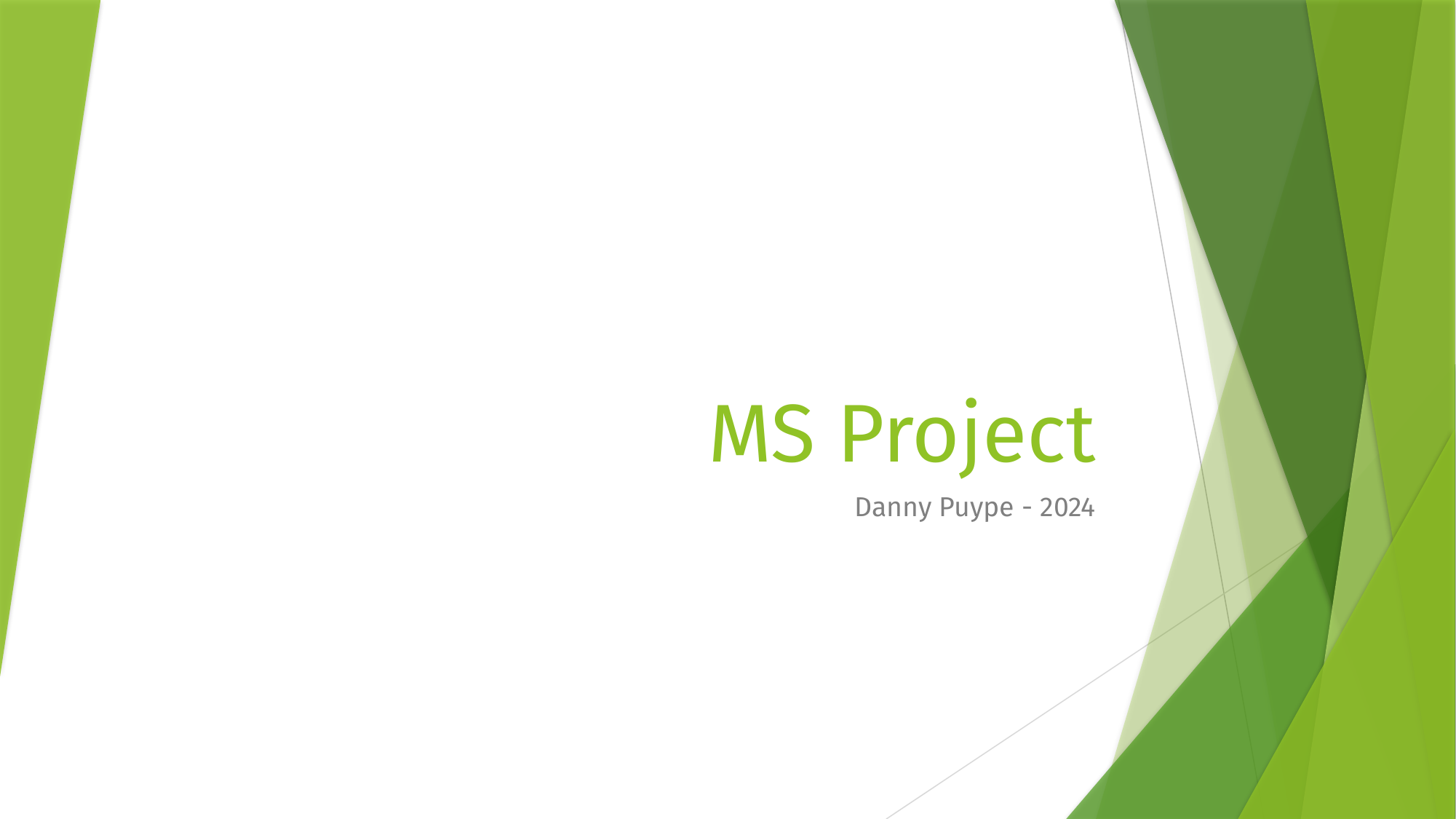

# MS Project
Danny Puype - 2024